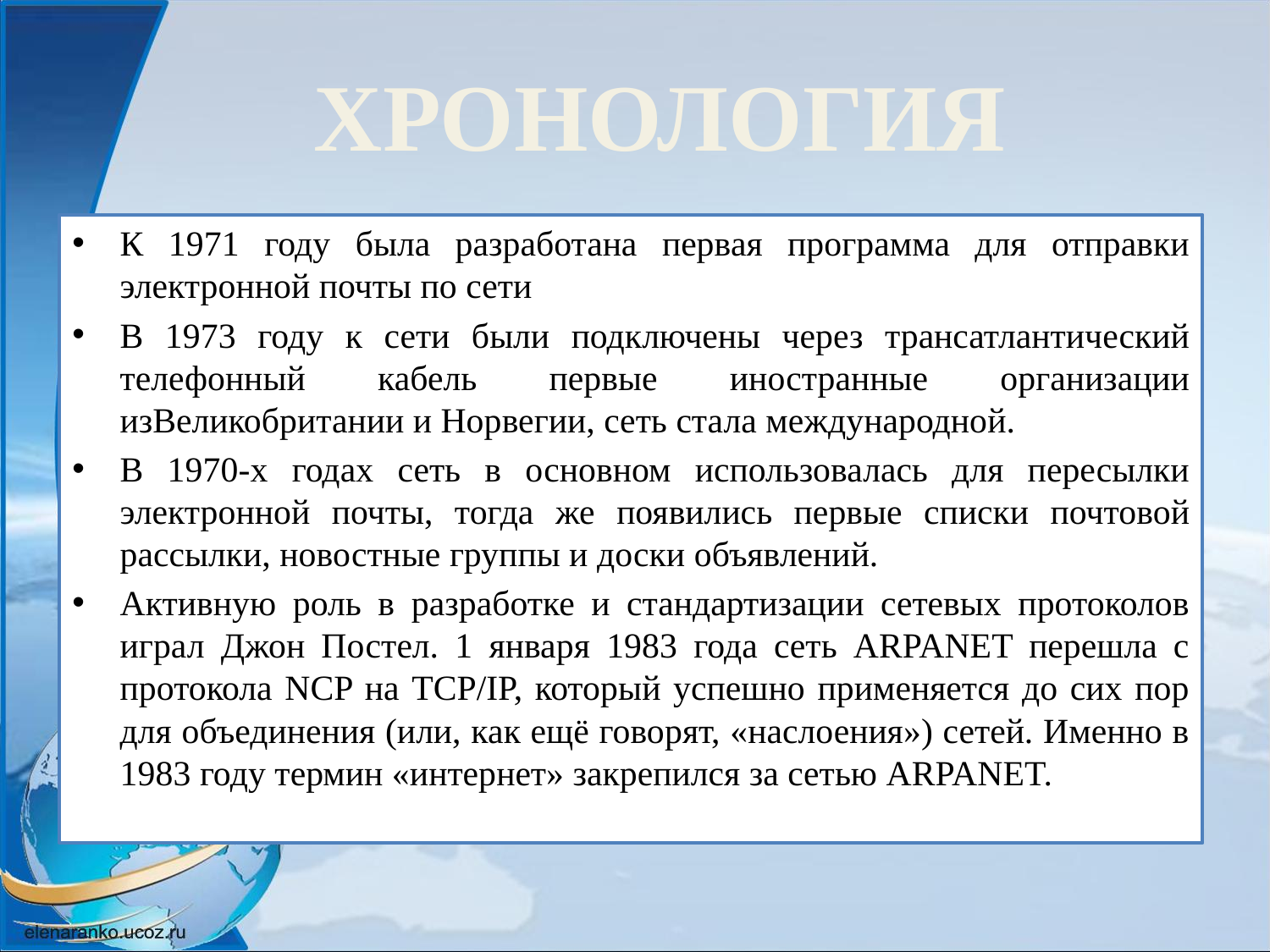

ХРОНОЛОГИЯ
К 1971 году была разработана первая программа для отправки электронной почты по сети
В 1973 году к сети были подключены через трансатлантический телефонный кабель первые иностранные организации изВеликобритании и Норвегии, сеть стала международной.
В 1970-х годах сеть в основном использовалась для пересылки электронной почты, тогда же появились первые списки почтовой рассылки, новостные группы и доски объявлений.
Активную роль в разработке и стандартизации сетевых протоколов играл Джон Постел. 1 января 1983 года сеть ARPANET перешла с протокола NCP на TCP/IP, который успешно применяется до сих пор для объединения (или, как ещё говорят, «наслоения») сетей. Именно в 1983 году термин «интернет» закрепился за сетью ARPANET.